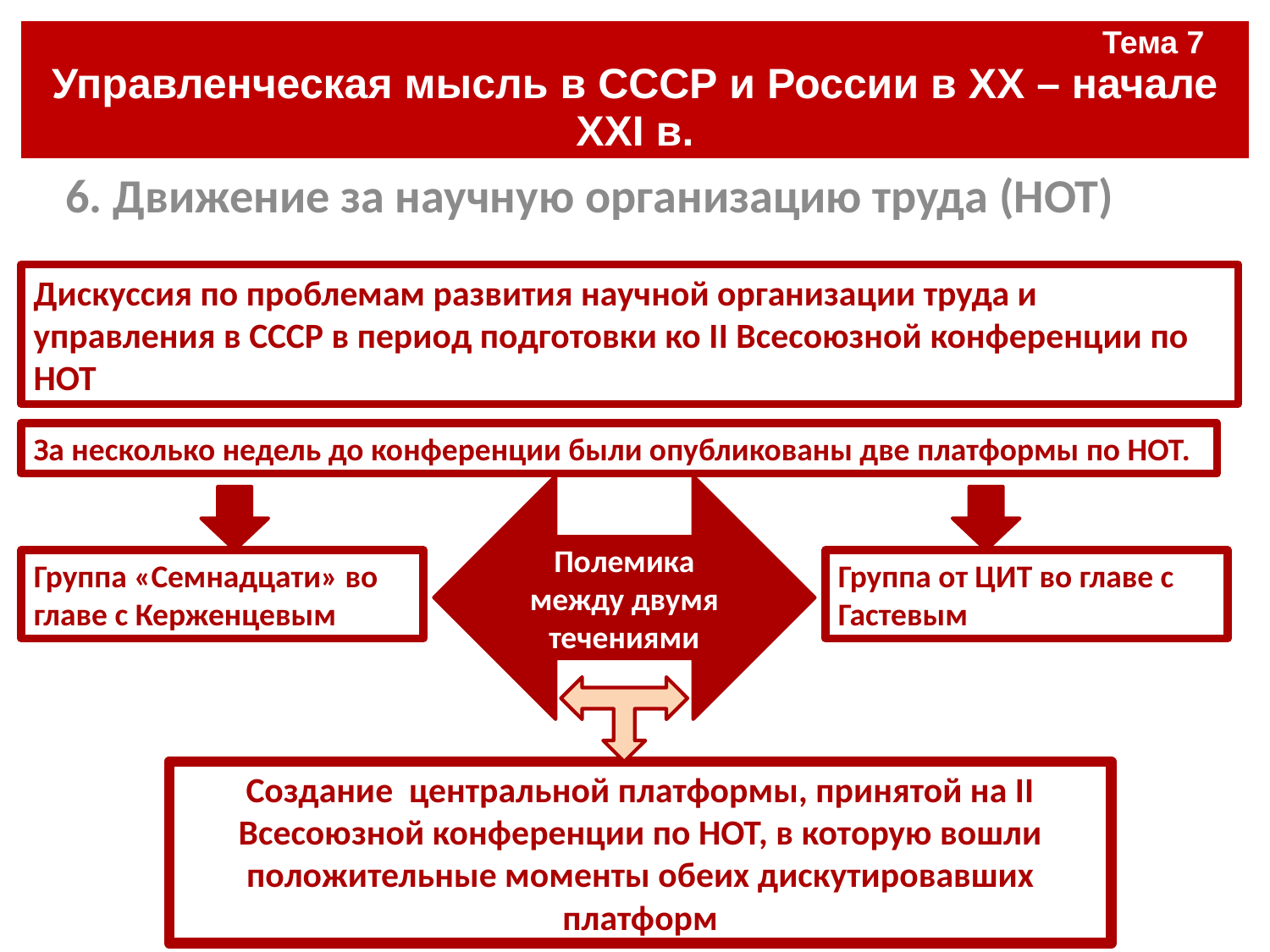

| Тема 7 Управленческая мысль в СССР и России в ХХ – начале ХХI в. |
| --- |
#
6. Движение за научную организацию труда (НОТ)

Дискуссия по проблемам развития научной организации труда и управления в СССР в период подготовки ко II Всесоюзной конференции по НОТ
За несколько недель до конференции были опубликованы две платформы по НОТ.
Полемика между двумя течениями

Группа «Семнадцати» во главе с Керженцевым
Группа от ЦИТ во главе с Гастевым

Создание  центральной платформы, принятой на II Всесоюзной конференции по НОТ, в которую вошли положи­тельные моменты обеих дискутировавших платформ